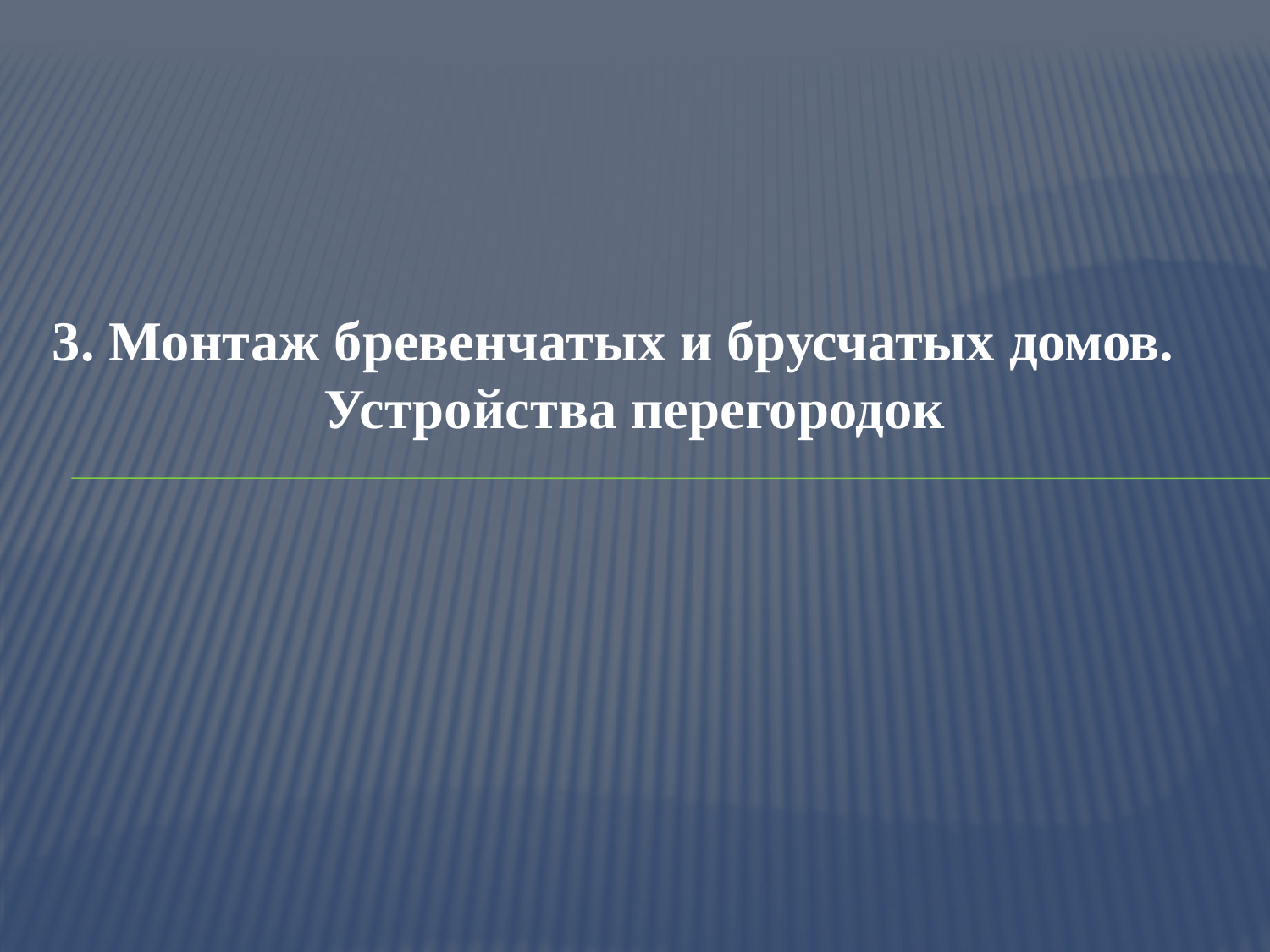

3. Монтаж бревенчатых и брусчатых домов.    Устройства перегородок